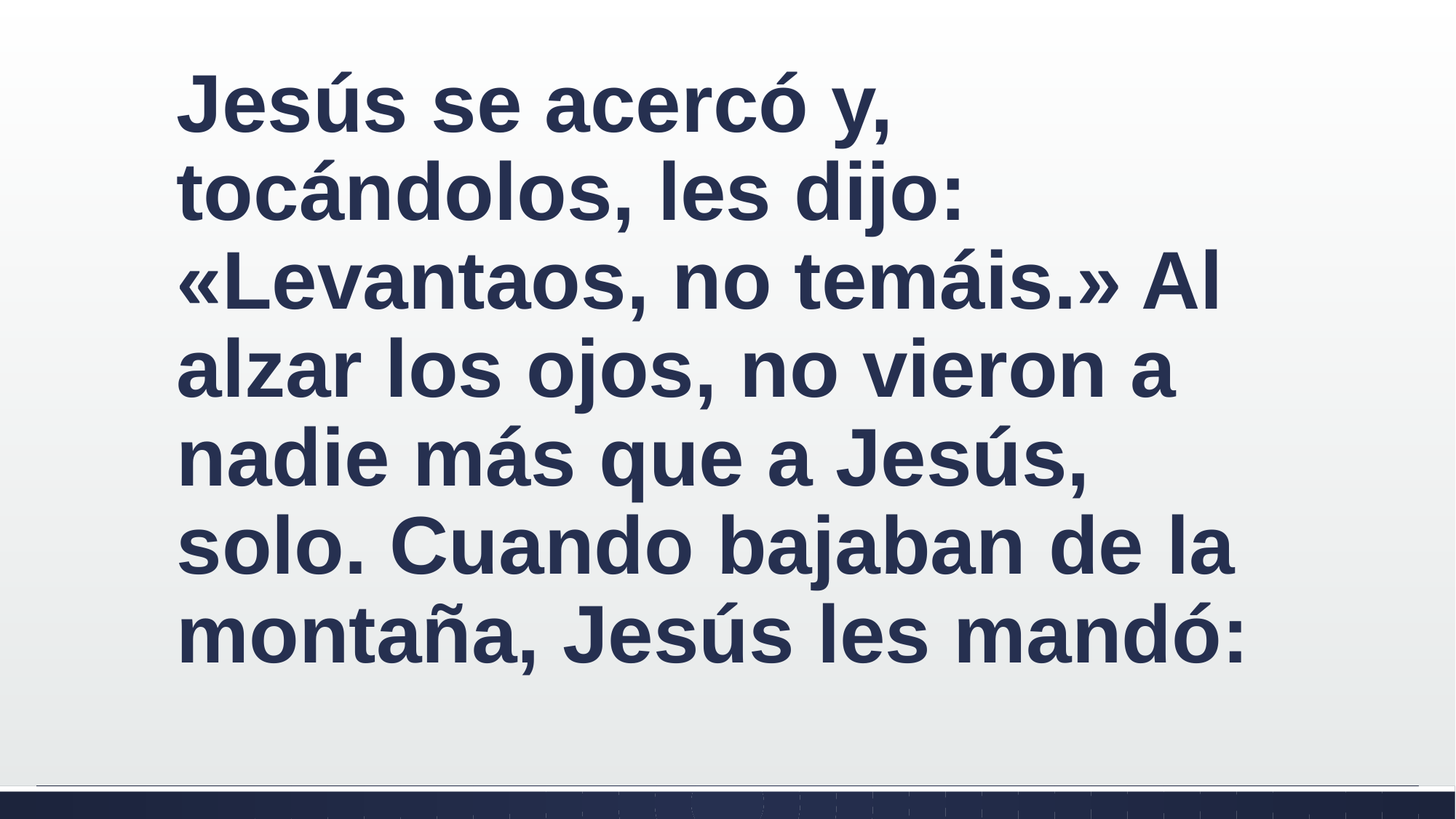

#
Jesús se acercó y, tocándolos, les dijo: «Levantaos, no temáis.» Al alzar los ojos, no vieron a nadie más que a Jesús, solo. Cuando bajaban de la montaña, Jesús les mandó: